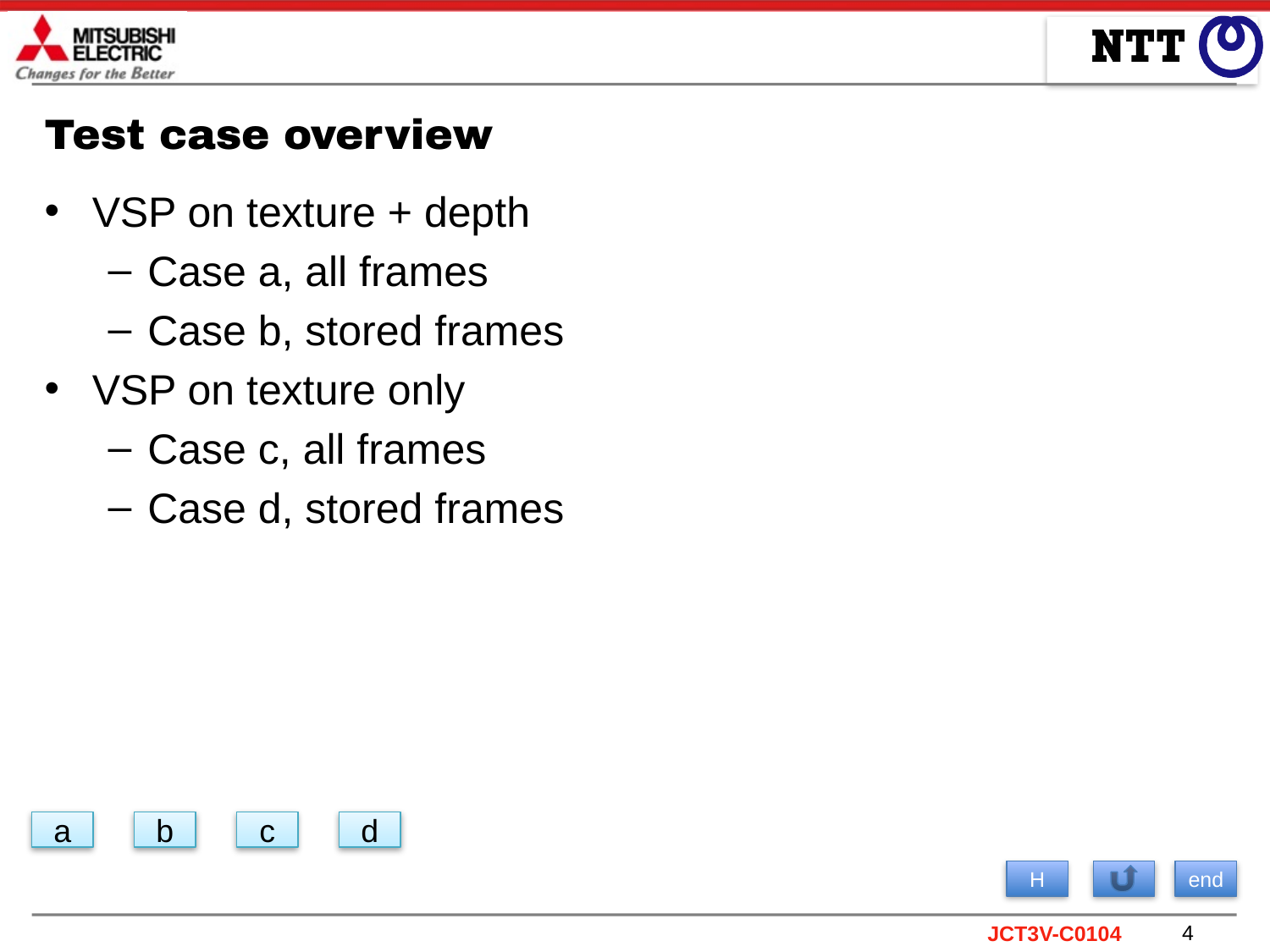

# Test case overview
VSP on texture + depth
Case a, all frames
Case b, stored frames
VSP on texture only
Case c, all frames
Case d, stored frames
a
b
c
d
H

end
4
JCT3V-C0104